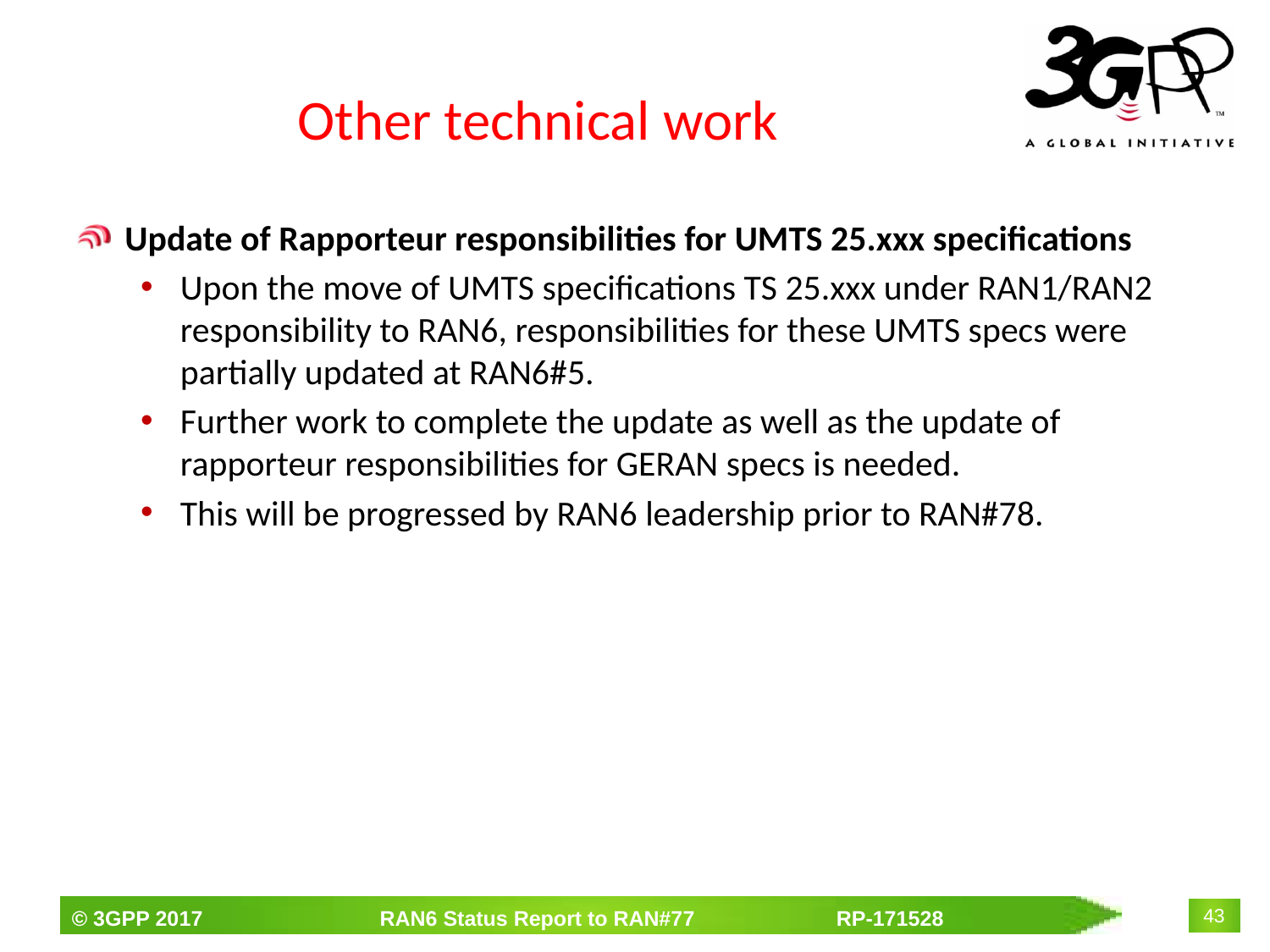

# Other technical work
Update of Rapporteur responsibilities for UMTS 25.xxx specifications
Upon the move of UMTS specifications TS 25.xxx under RAN1/RAN2 responsibility to RAN6, responsibilities for these UMTS specs were partially updated at RAN6#5.
Further work to complete the update as well as the update of rapporteur responsibilities for GERAN specs is needed.
This will be progressed by RAN6 leadership prior to RAN#78.